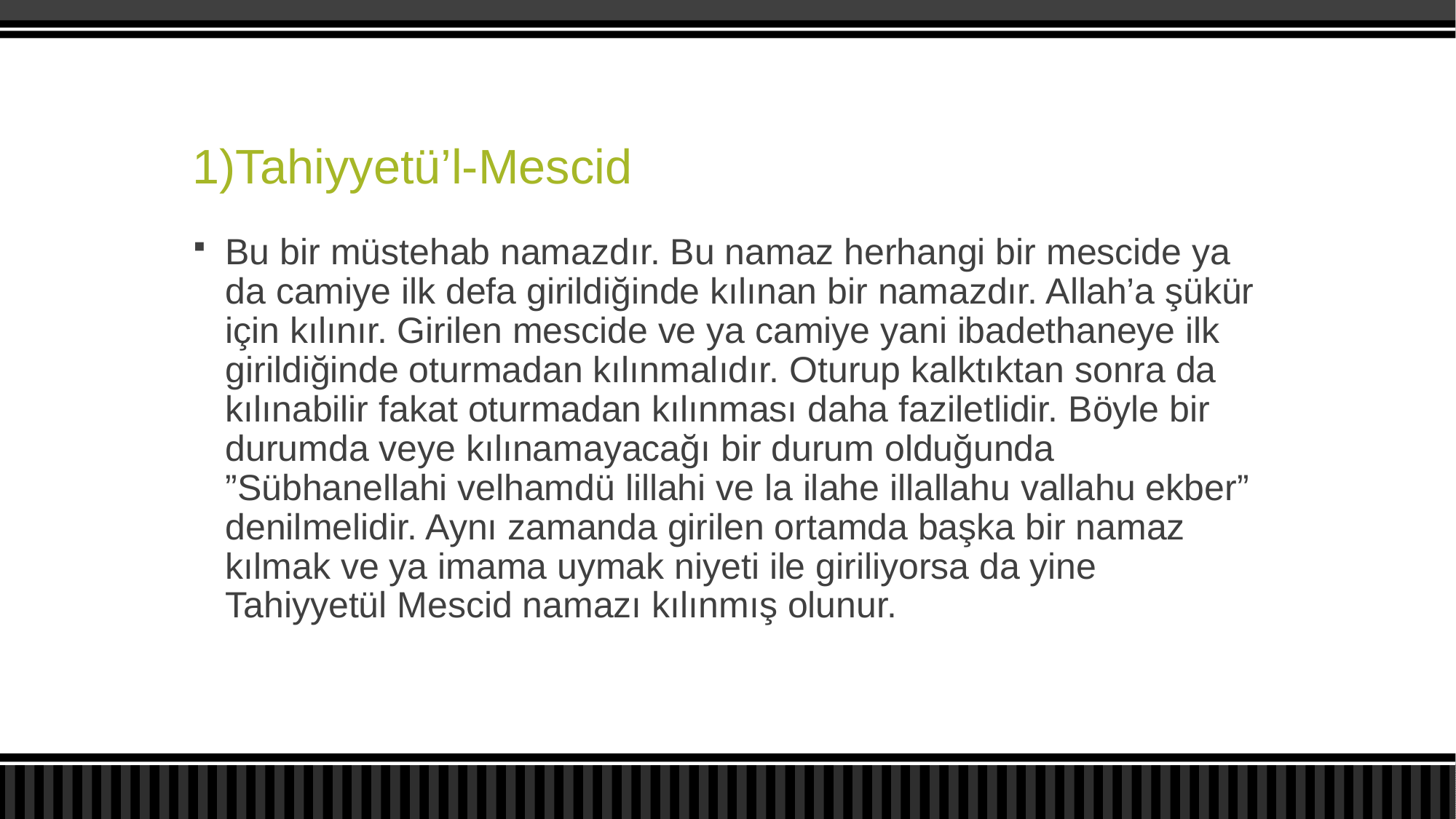

# 1)Tahiyyetü’l-Mescid
Bu bir müstehab namazdır. Bu namaz herhangi bir mescide ya da camiye ilk defa girildiğinde kılınan bir namazdır. Allah’a şükür için kılınır. Girilen mescide ve ya camiye yani ibadethaneye ilk girildiğinde oturmadan kılınmalıdır. Oturup kalktıktan sonra da kılınabilir fakat oturmadan kılınması daha faziletlidir. Böyle bir durumda veye kılınamayacağı bir durum olduğunda ”Sübhanellahi velhamdü lillahi ve la ilahe illallahu vallahu ekber” denilmelidir. Aynı zamanda girilen ortamda başka bir namaz kılmak ve ya imama uymak niyeti ile giriliyorsa da yine Tahiyyetül Mescid namazı kılınmış olunur.